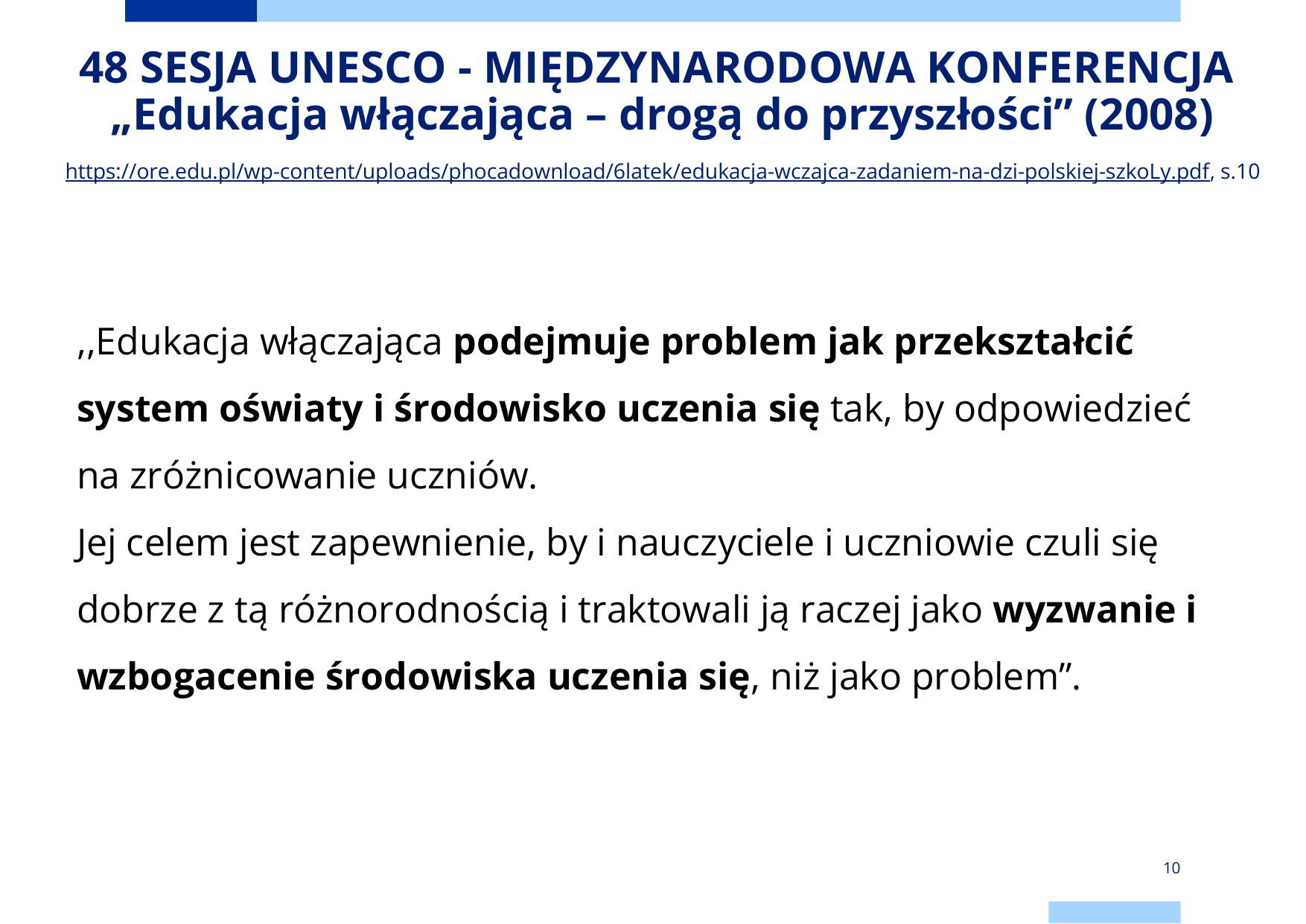

# 48 SESJA UNESCO - MIĘDZYNARODOWA KONFERENCJA „Edukacja włączająca – drogą do przyszłości” (2008) https://ore.edu.pl/wp-content/uploads/phocadownload/6latek/edukacja-wczajca-zadaniem-na-dzi-polskiej-szkoLy.pdf, s.10

,,Edukacja włączająca podejmuje problem jak przekształcić system oświaty i środowisko uczenia się tak, by odpowiedzieć na zróżnicowanie uczniów.
Jej celem jest zapewnienie, by i nauczyciele i uczniowie czuli się dobrze z tą różnorodnością i traktowali ją raczej jako wyzwanie i wzbogacenie środowiska uczenia się, niż jako problem”.

10